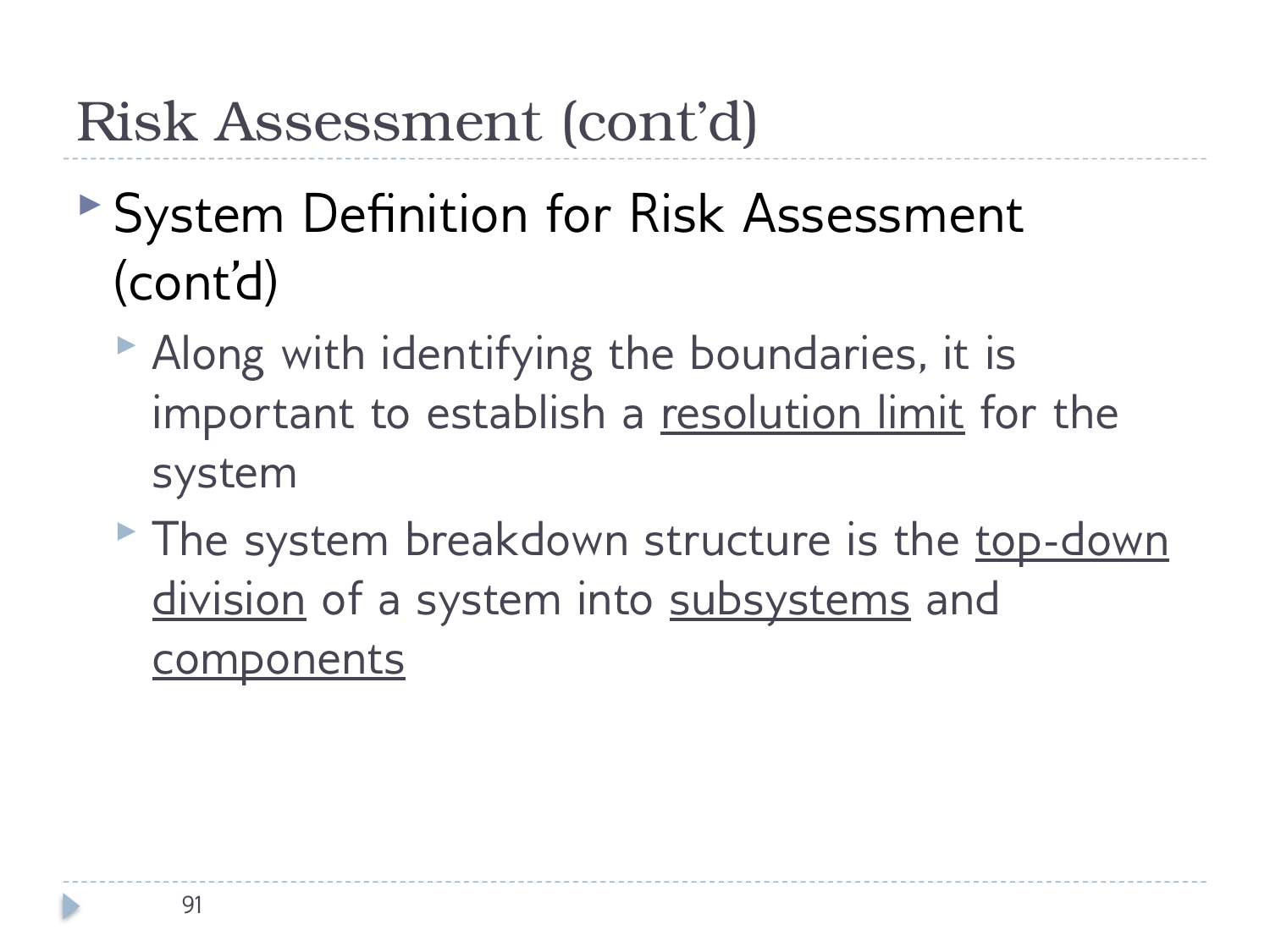

# Risk Assessment (cont’d)
System Definition for Risk Assessment (cont’d)
Along with identifying the boundaries, it is important to establish a resolution limit for the system
The system breakdown structure is the top-down division of a system into subsystems and components
91